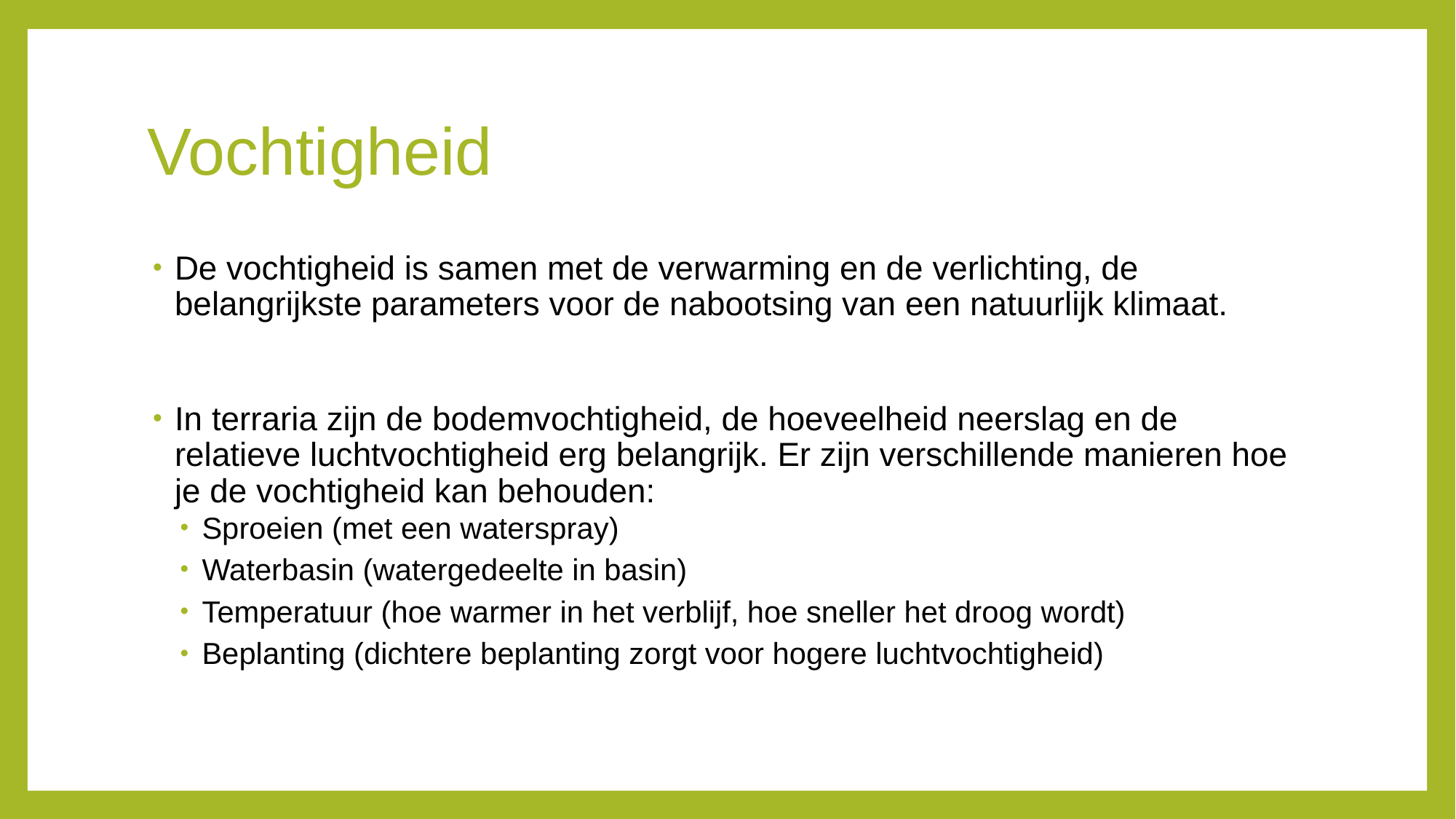

# Vochtigheid
De vochtigheid is samen met de verwarming en de verlichting, de belangrijkste parameters voor de nabootsing van een natuurlijk klimaat.

In terraria zijn de bodemvochtigheid, de hoeveelheid neerslag en de relatieve luchtvochtigheid erg belangrijk. Er zijn verschillende manieren hoe je de vochtigheid kan behouden:
Sproeien (met een waterspray)
Waterbasin (watergedeelte in basin)
Temperatuur (hoe warmer in het verblijf, hoe sneller het droog wordt)
Beplanting (dichtere beplanting zorgt voor hogere luchtvochtigheid)